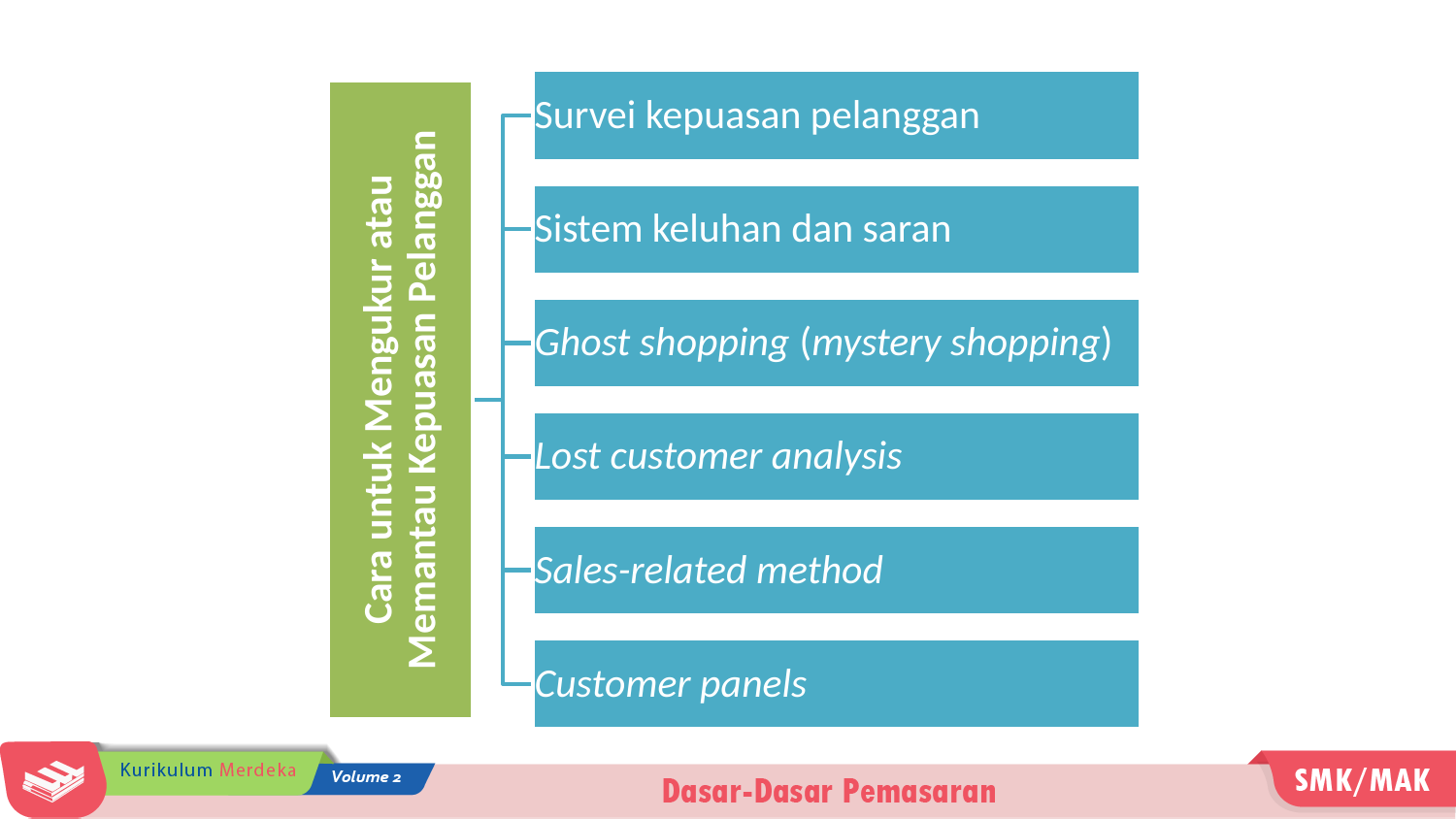

Cara untuk Mengukur atau Memantau Kepuasan Pelanggan
Survei kepuasan pelanggan
Sistem keluhan dan saran
Ghost shopping (mystery shopping)
Lost customer analysis
Sales-related method
Customer panels